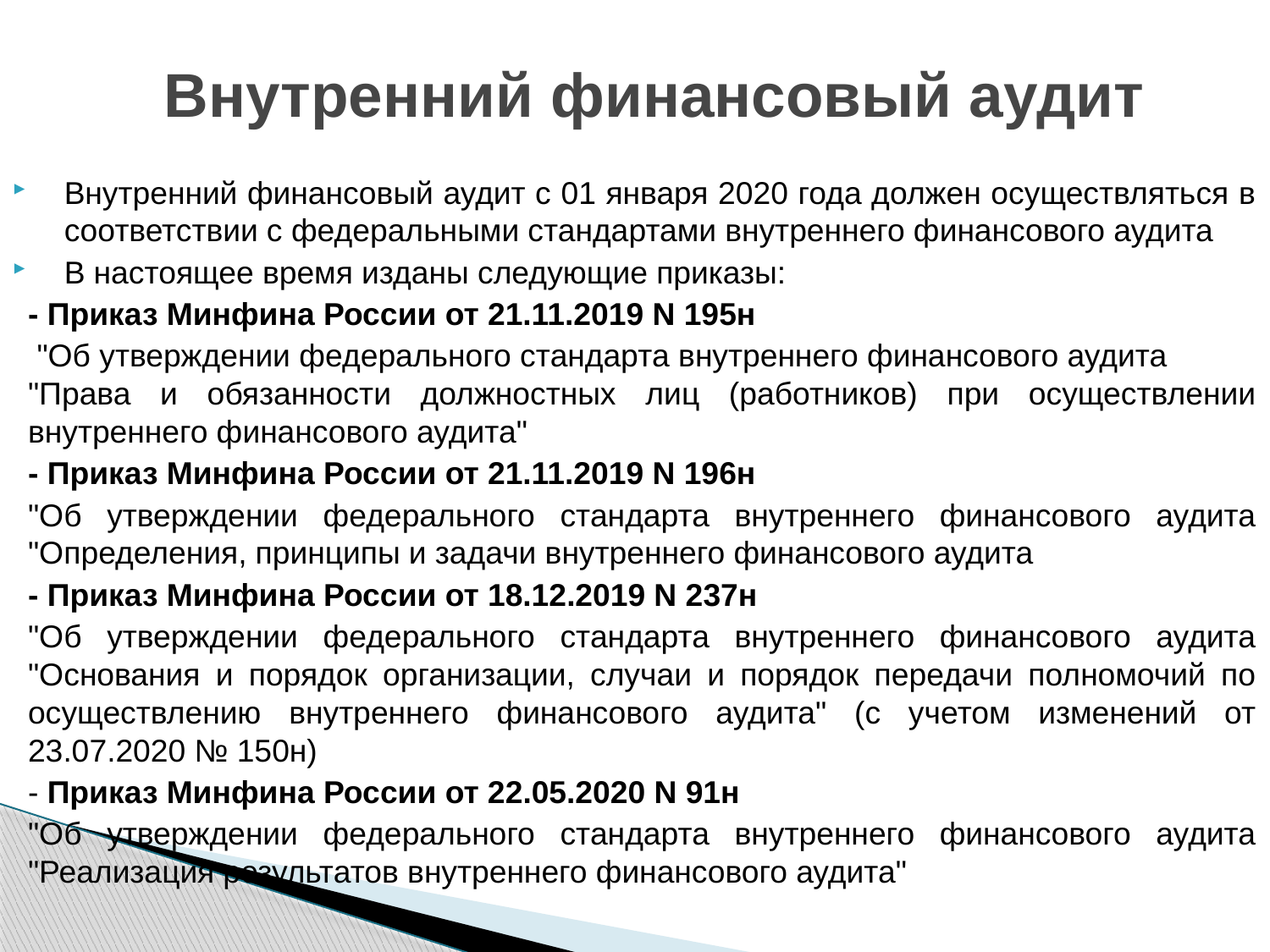

# Внутренний финансовый аудит
Внутренний финансовый аудит с 01 января 2020 года должен осуществляться в соответствии с федеральными стандартами внутреннего финансового аудита
В настоящее время изданы следующие приказы:
	- Приказ Минфина России от 21.11.2019 N 195н
 "Об утверждении федерального стандарта внутреннего финансового аудита           "Права и обязанности должностных лиц (работников) при осуществлении внутреннего финансового аудита"
	- Приказ Минфина России от 21.11.2019 N 196н
"Об утверждении федерального стандарта внутреннего финансового аудита "Определения, принципы и задачи внутреннего финансового аудита
	- Приказ Минфина России от 18.12.2019 N 237н
"Об утверждении федерального стандарта внутреннего финансового аудита "Основания и порядок организации, случаи и порядок передачи полномочий по осуществлению внутреннего финансового аудита" (с учетом изменений от 23.07.2020 № 150н)
	- Приказ Минфина России от 22.05.2020 N 91н
"Об утверждении федерального стандарта внутреннего финансового аудита "Реализация результатов внутреннего финансового аудита"